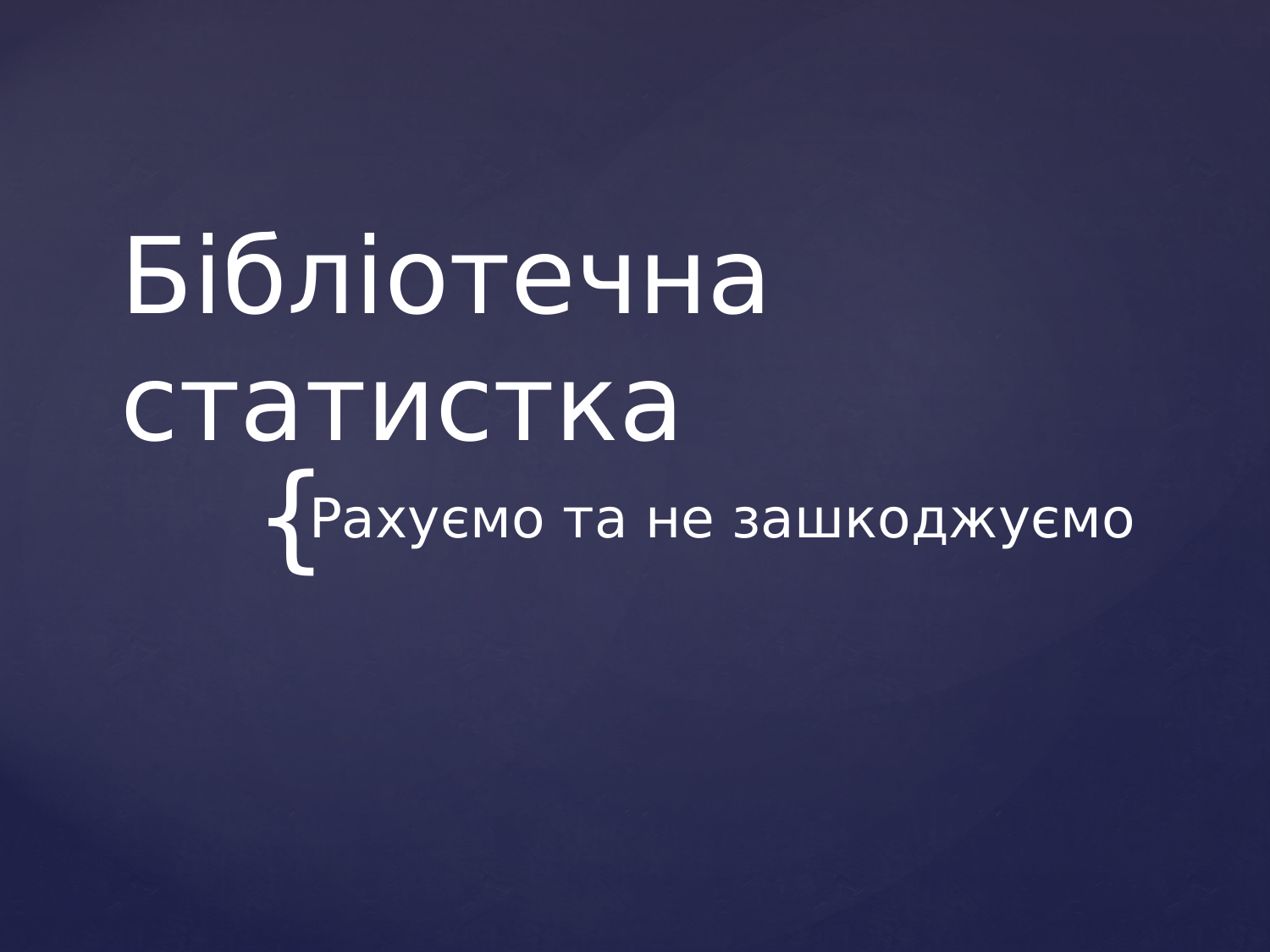

# Бібліотечна статистка
Рахуємо та не зашкоджуємо